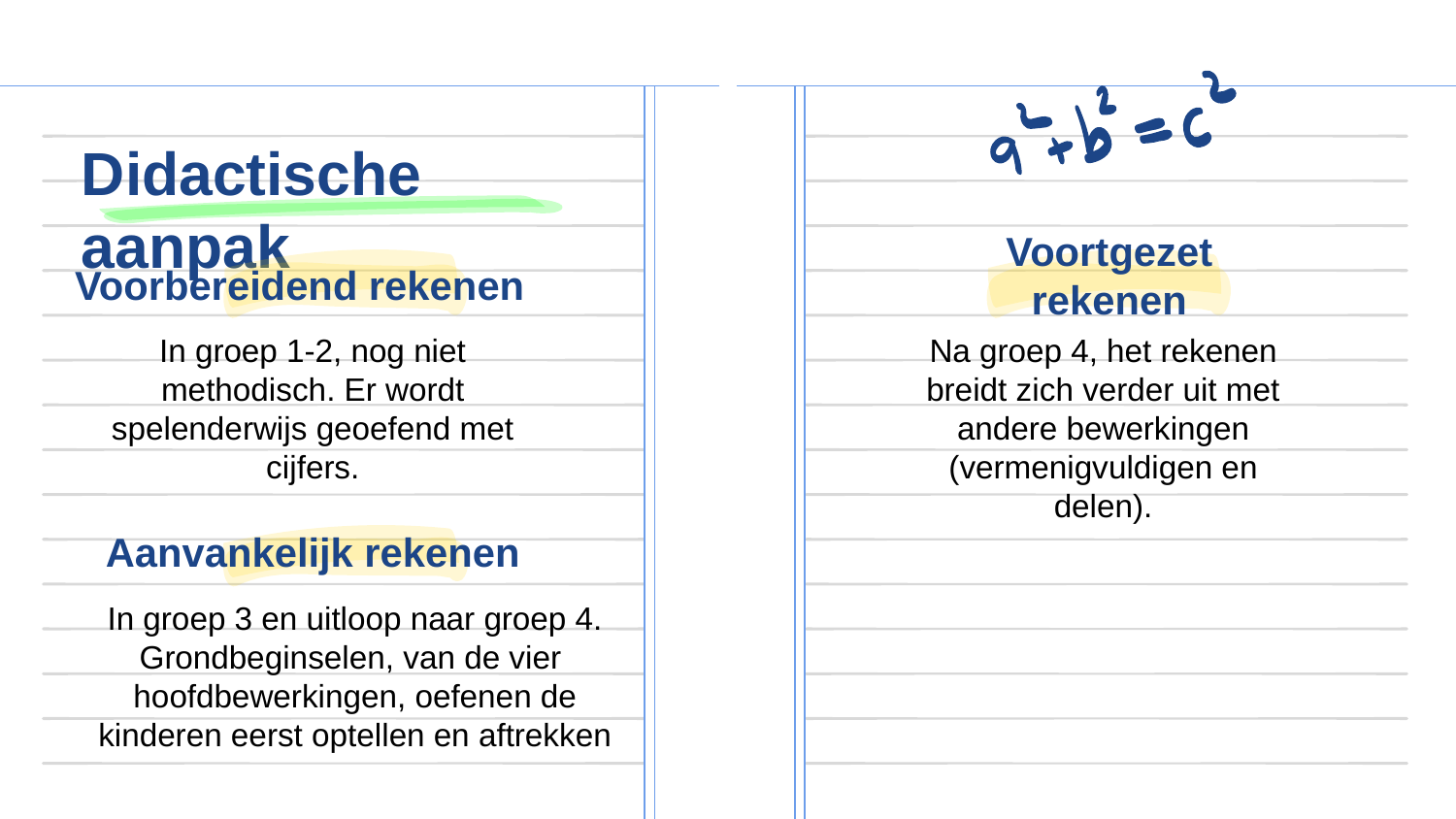

# Didactische aanpak

Voortgezet rekenen
Voorbereidend rekenen
In groep 1-2, nog niet methodisch. Er wordt spelenderwijs geoefend met cijfers.
Na groep 4, het rekenen breidt zich verder uit met andere bewerkingen (vermenigvuldigen en delen).

Aanvankelijk rekenen
In groep 3 en uitloop naar groep 4. Grondbeginselen, van de vier  hoofdbewerkingen, oefenen de kinderen eerst optellen en aftrekken